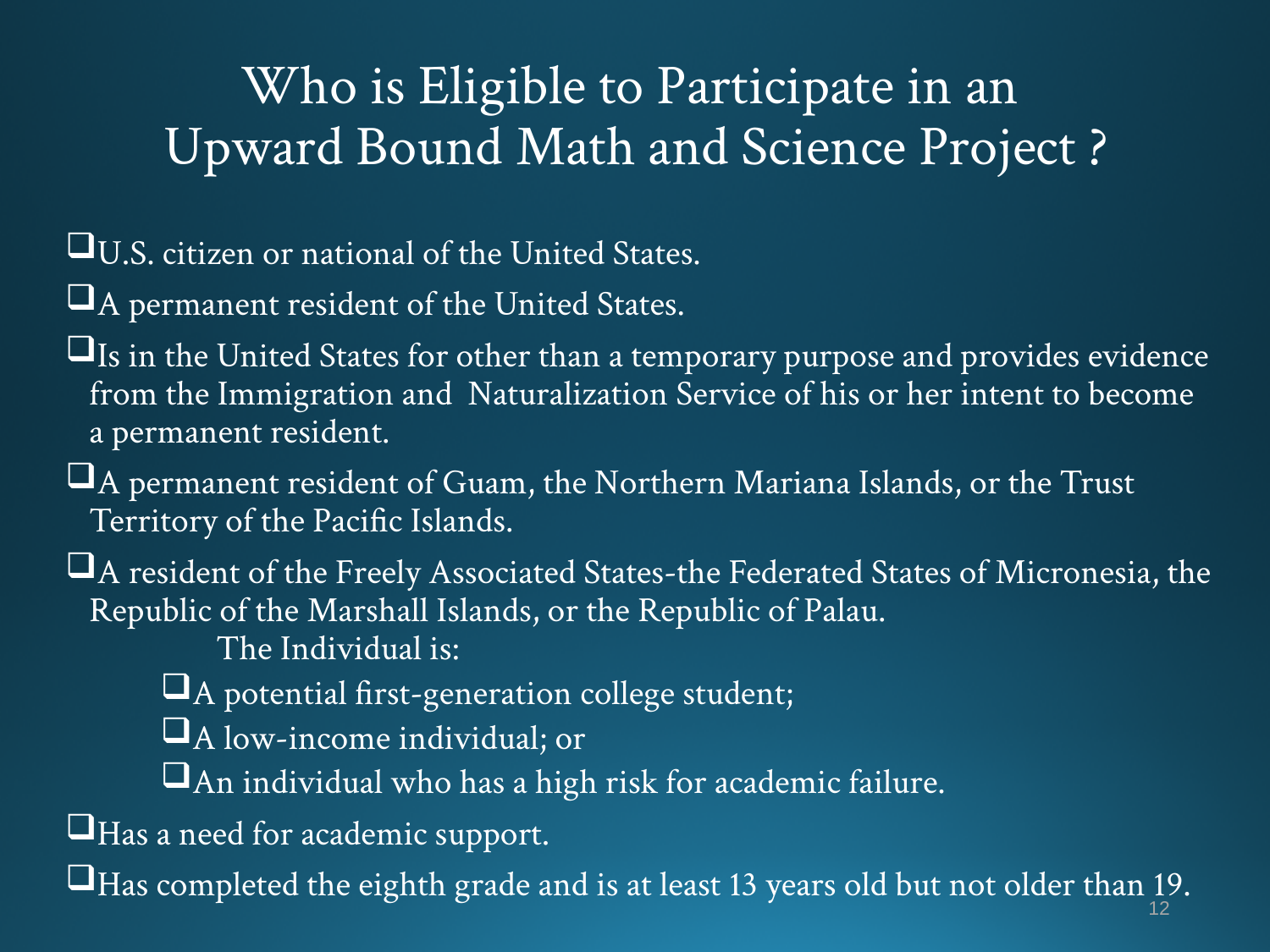

# Who is Eligible to Participate in an Upward Bound Math and Science Project ?
U.S. citizen or national of the United States.
A permanent resident of the United States.
Is in the United States for other than a temporary purpose and provides evidence from the Immigration and  Naturalization Service of his or her intent to become a permanent resident.
A permanent resident of Guam, the Northern Mariana Islands, or the Trust Territory of the Pacific Islands.
A resident of the Freely Associated States-the Federated States of Micronesia, the Republic of the Marshall Islands, or the Republic of Palau.
	The Individual is:
A potential first-generation college student;
A low-income individual; or
An individual who has a high risk for academic failure.
Has a need for academic support.
Has completed the eighth grade and is at least 13 years old but not older than 19.

12